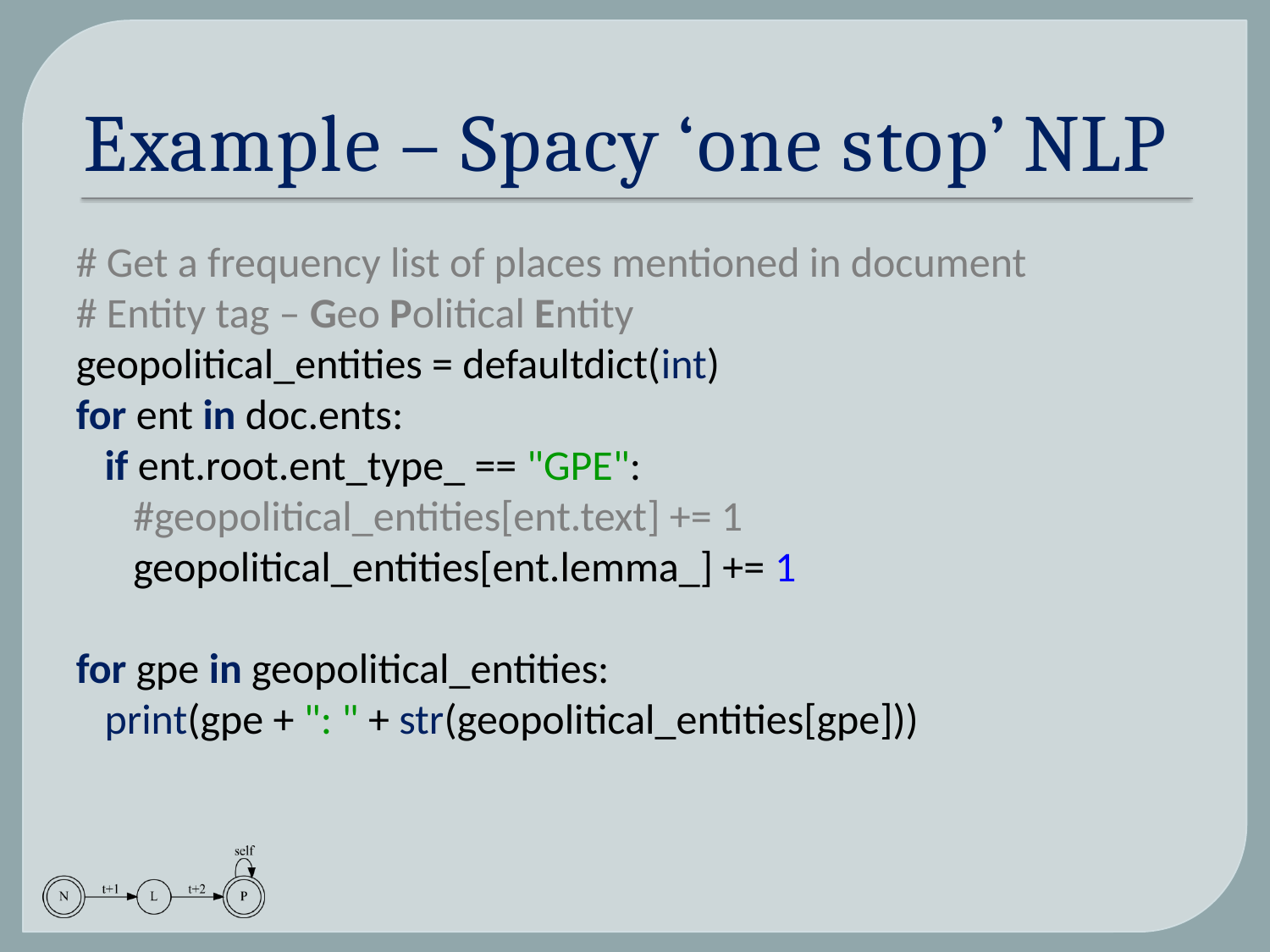

# Example – Spacy ‘one stop’ NLP
# Get a frequency list of places mentioned in document # Entity tag – Geo Political Entity geopolitical_entities = defaultdict(int) for ent in doc.ents: if ent.root.ent_type_ == "GPE": #geopolitical_entities[ent.text] += 1 geopolitical_entities[ent.lemma_] += 1 for gpe in geopolitical_entities: print(gpe + ": " + str(geopolitical_entities[gpe]))